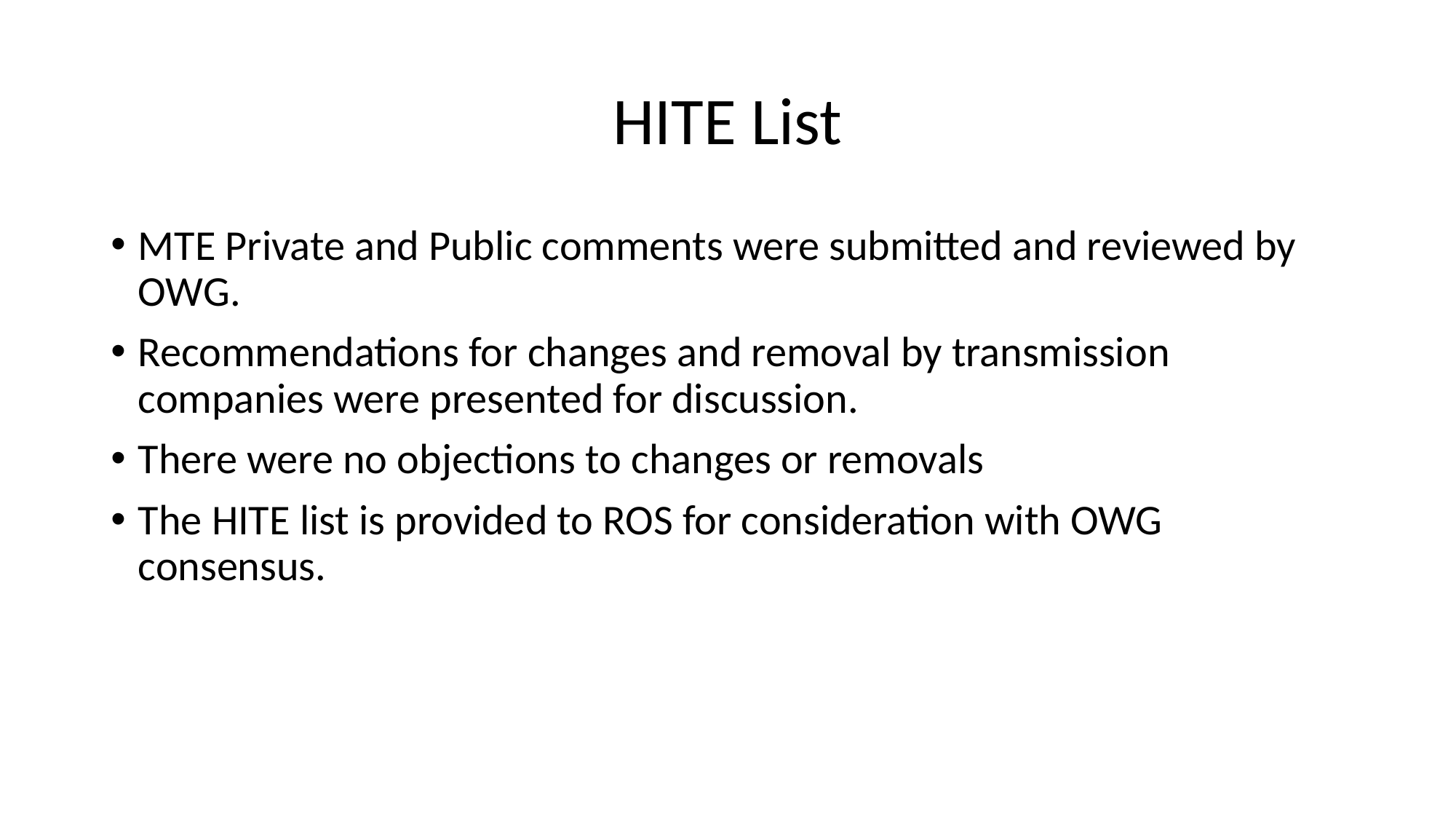

# HITE List
MTE Private and Public comments were submitted and reviewed by OWG.
Recommendations for changes and removal by transmission companies were presented for discussion.
There were no objections to changes or removals
The HITE list is provided to ROS for consideration with OWG consensus.